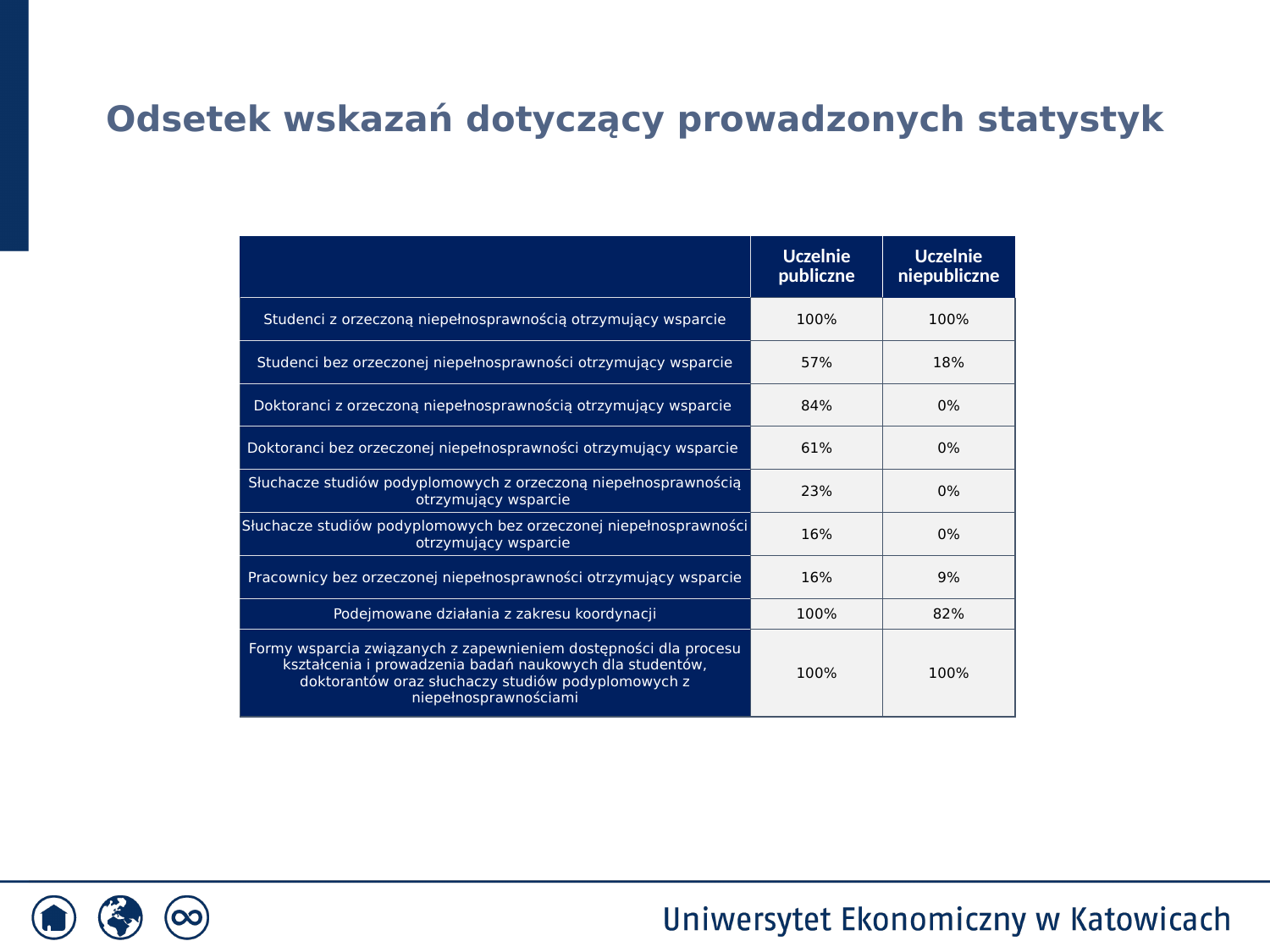

# Odsetek wskazań dotyczący prowadzonych statystyk
|  | Uczelnie publiczne | Uczelnie niepubliczne |
| --- | --- | --- |
| Studenci z orzeczoną niepełnosprawnością otrzymujący wsparcie | 100% | 100% |
| Studenci bez orzeczonej niepełnosprawności otrzymujący wsparcie | 57% | 18% |
| Doktoranci z orzeczoną niepełnosprawnością otrzymujący wsparcie | 84% | 0% |
| Doktoranci bez orzeczonej niepełnosprawności otrzymujący wsparcie | 61% | 0% |
| Słuchacze studiów podyplomowych z orzeczoną niepełnosprawnością otrzymujący wsparcie | 23% | 0% |
| Słuchacze studiów podyplomowych bez orzeczonej niepełnosprawności otrzymujący wsparcie | 16% | 0% |
| Pracownicy bez orzeczonej niepełnosprawności otrzymujący wsparcie | 16% | 9% |
| Podejmowane działania z zakresu koordynacji | 100% | 82% |
| Formy wsparcia związanych z zapewnieniem dostępności dla procesu kształcenia i prowadzenia badań naukowych dla studentów, doktorantów oraz słuchaczy studiów podyplomowych z niepełnosprawnościami | 100% | 100% |